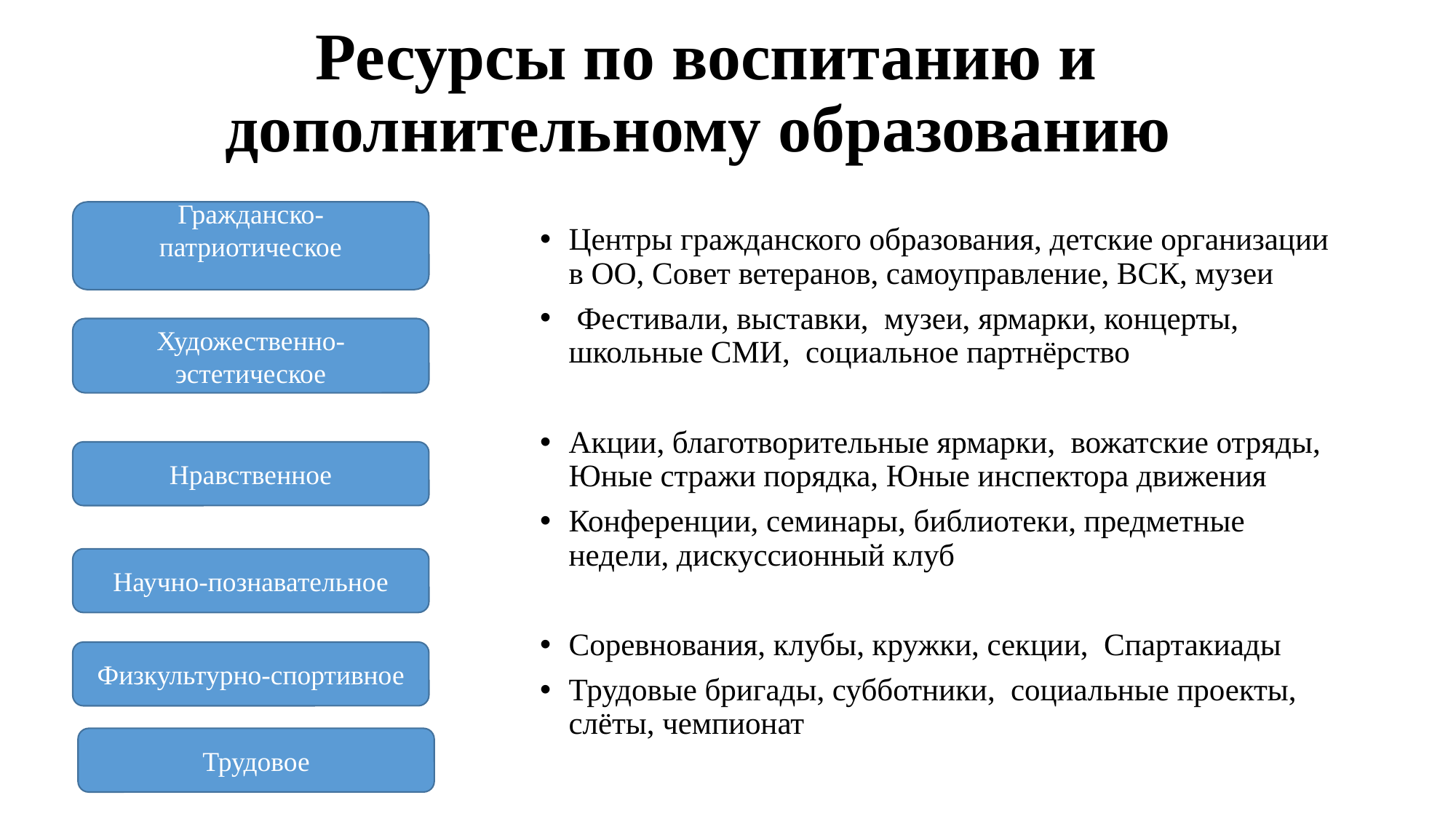

# Ресурсы по воспитанию и дополнительному образованию
Гражданско-патриотическое

Центры гражданского образования, детские организации в ОО, Совет ветеранов, самоуправление, ВСК, музеи
 Фестивали, выставки,  музеи, ярмарки, концерты,  школьные СМИ,  социальное партнёрство

Акции, благотворительные ярмарки,  вожатские отряды, Юные стражи порядка, Юные инспектора движения
Конференции, семинары, библиотеки, предметные недели, дискуссионный клуб

Соревнования, клубы, кружки, секции,  Спартакиады
Трудовые бригады, субботники,  социальные проекты,  слёты, чемпионат

Художественно-эстетическое

Нравственное
Научно-познавательное
Физкультурно-спортивное
Трудовое